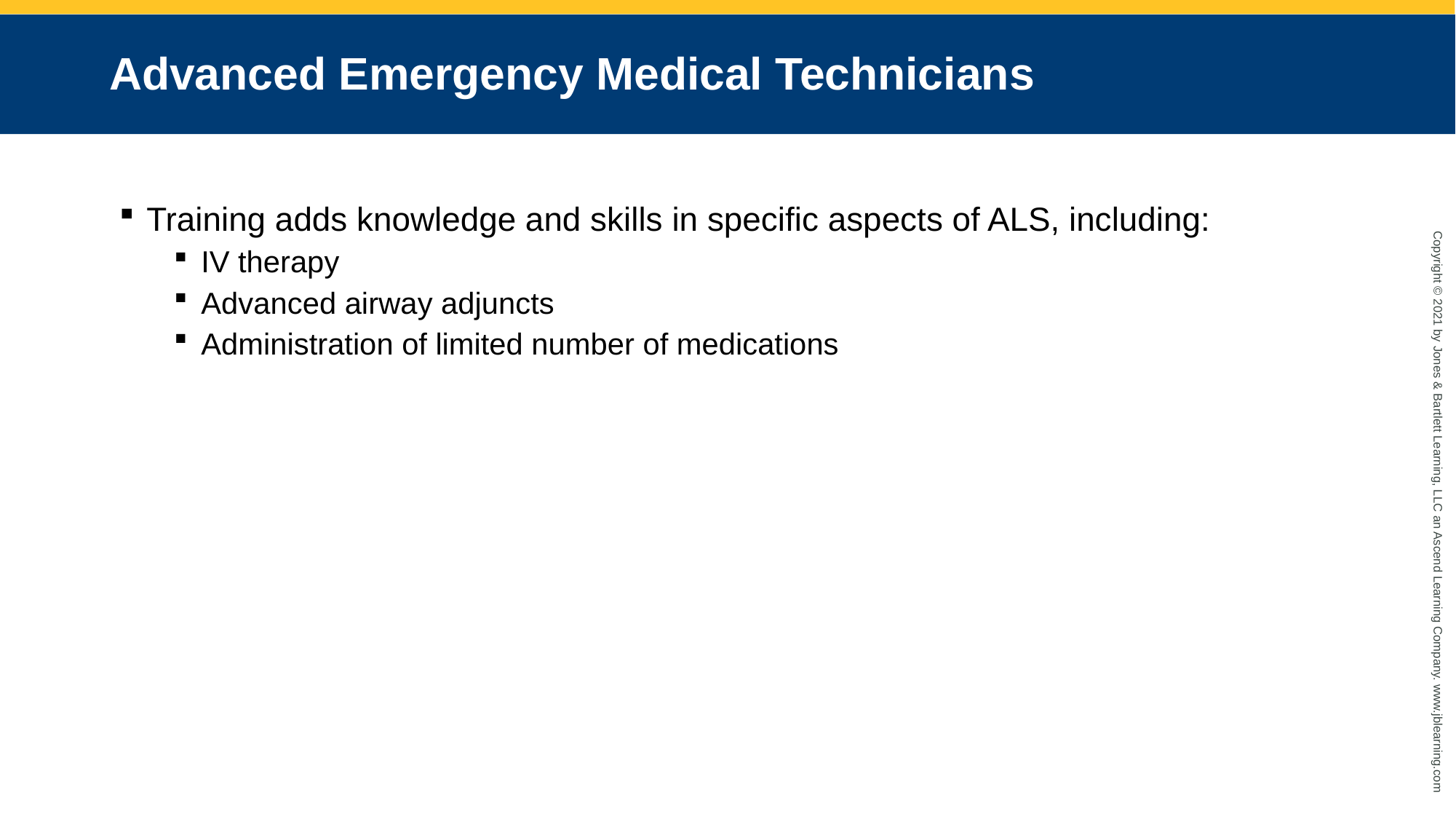

Advanced Emergency Medical Technicians
Training adds knowledge and skills in specific aspects of ALS, including:
IV therapy
Advanced airway adjuncts
Administration of limited number of medications